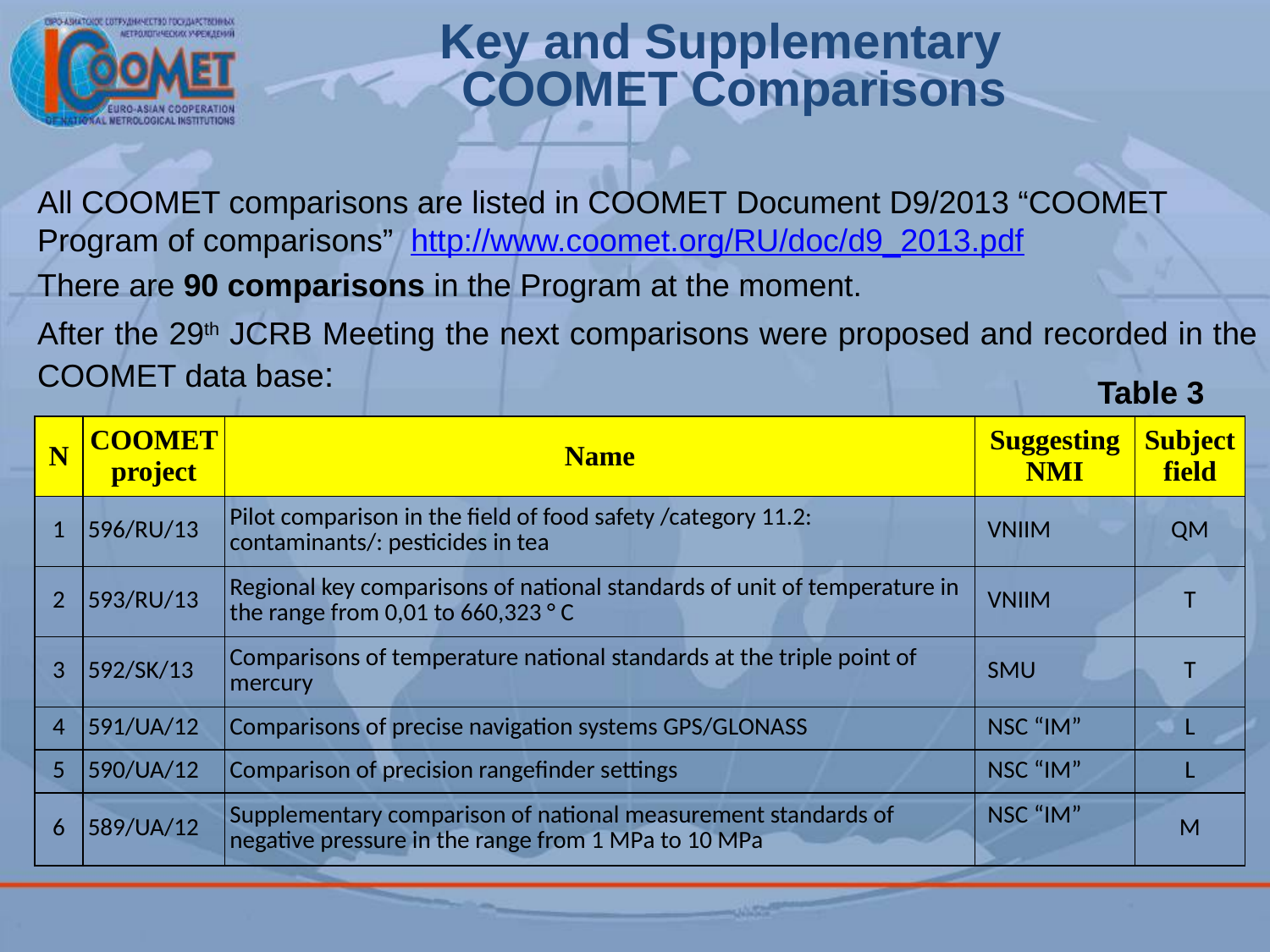

Key and Supplementary
 COOMET Comparisons
All COOMET comparisons are listed in CООМЕТ Document D9/2013 “COOMET Program of comparisons”  http://www.coomet.org/RU/doc/d9_2013.pdf
There are 90 comparisons in the Program at the moment.
After the 29th JCRB Meeting the next comparisons were proposed and recorded in the COOMET data base:
Table 3
| N | COOMET project | Name | Suggesting NMI | Subject field |
| --- | --- | --- | --- | --- |
| 1 | 596/RU/13 | Pilot comparison in the field of food safety /category 11.2: contaminants/: pesticides in tea | VNIIM | QM |
| 2 | 593/RU/13 | Regional key comparisons of national standards of unit of temperature in the range from 0,01 to 660,323 ° C | VNIIM | T |
| 3 | 592/SK/13 | Comparisons of temperature national standards at the triple point of mercury | SMU | T |
| 4 | 591/UA/12 | Comparisons of precise navigation systems GPS/GLONASS | NSC “IM” | L |
| 5 | 590/UA/12 | Comparison of precision rangefinder settings | NSC “IM” | L |
| 6 | 589/UA/12 | Supplementary comparison of national measurement standards of negative pressure in the range from 1 МPа to 10 МPа | NSC “IM” | M |